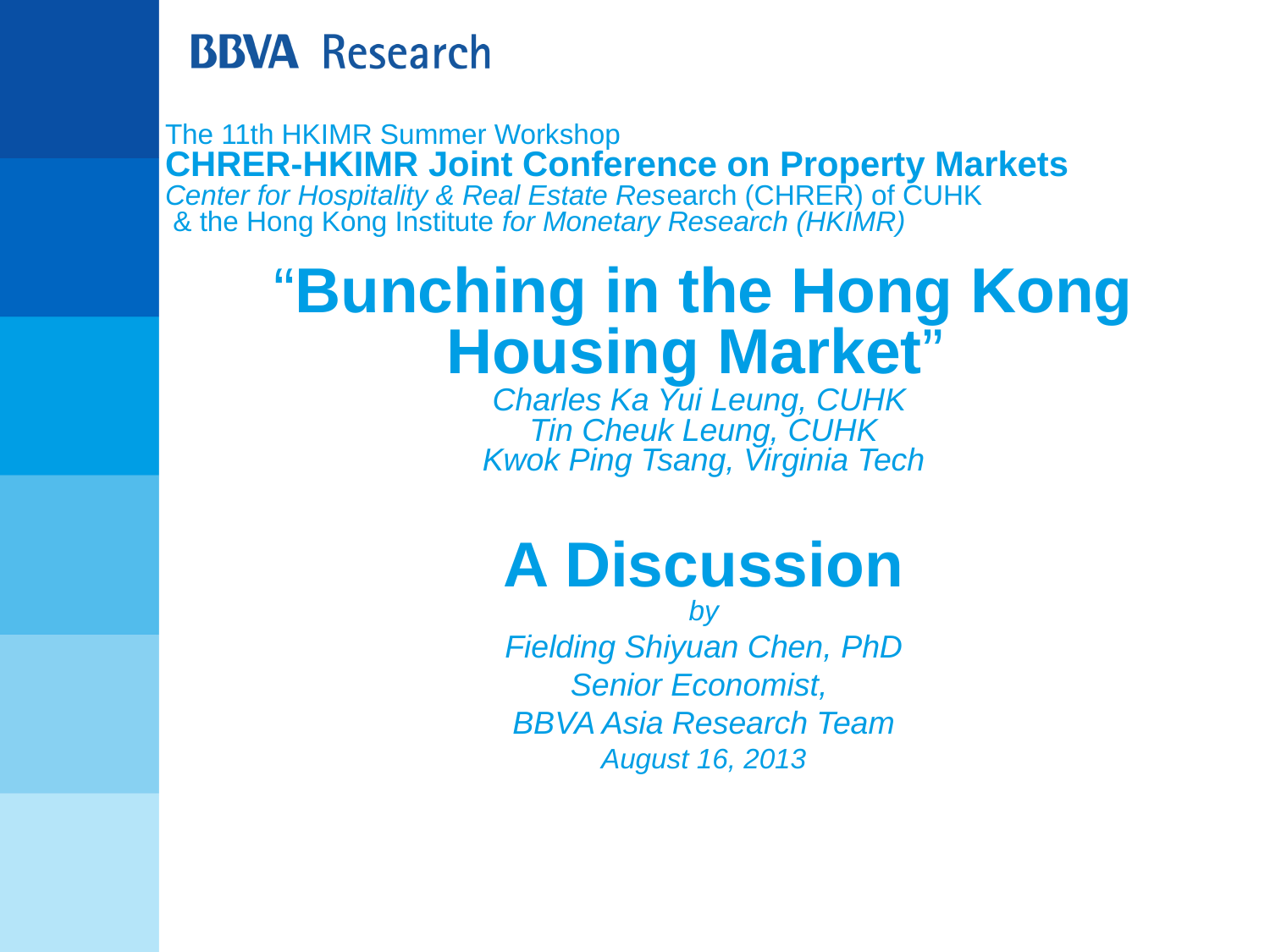

The 11th HKIMR Summer Workshop
CHRER-HKIMR Joint Conference on Property Markets
Center for Hospitality & Real Estate Research (CHRER) of CUHK
 & the Hong Kong Institute for Monetary Research (HKIMR)

“Bunching in the Hong Kong Housing Market”
Charles Ka Yui Leung, CUHK
Tin Cheuk Leung, CUHK
Kwok Ping Tsang, Virginia Tech

 A Discussion
by
Fielding Shiyuan Chen, PhD
Senior Economist,
BBVA Asia Research Team
August 16, 2013